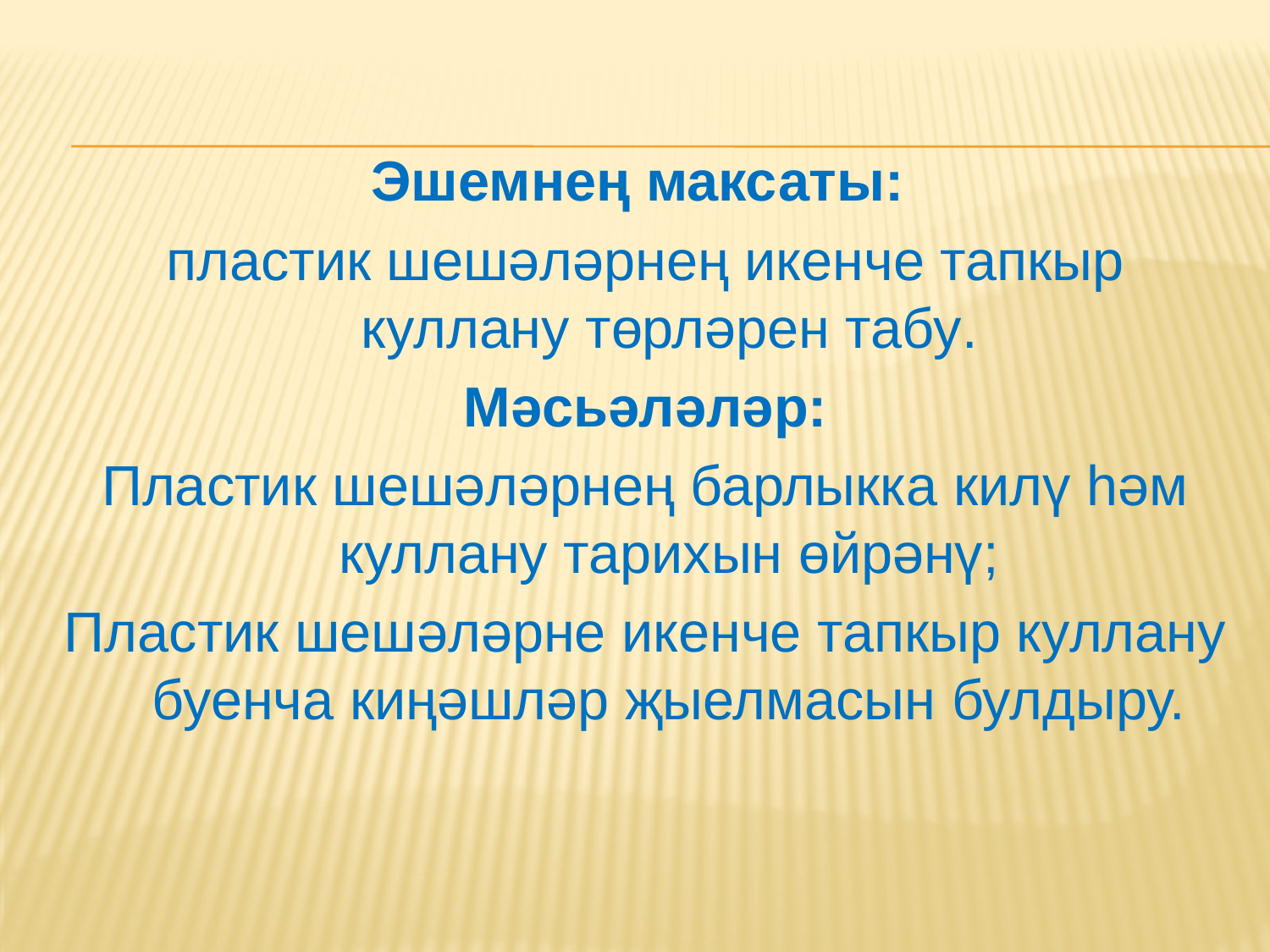

Эшемнең максаты:
пластик шешәләрнең икенче тапкыр куллану төрләрен табу.
Мәсьәләләр:
Пластик шешәләрнең барлыкка килү һәм куллану тарихын өйрәнү;
Пластик шешәләрне икенче тапкыр куллану буенча киңәшләр җыелмасын булдыру.